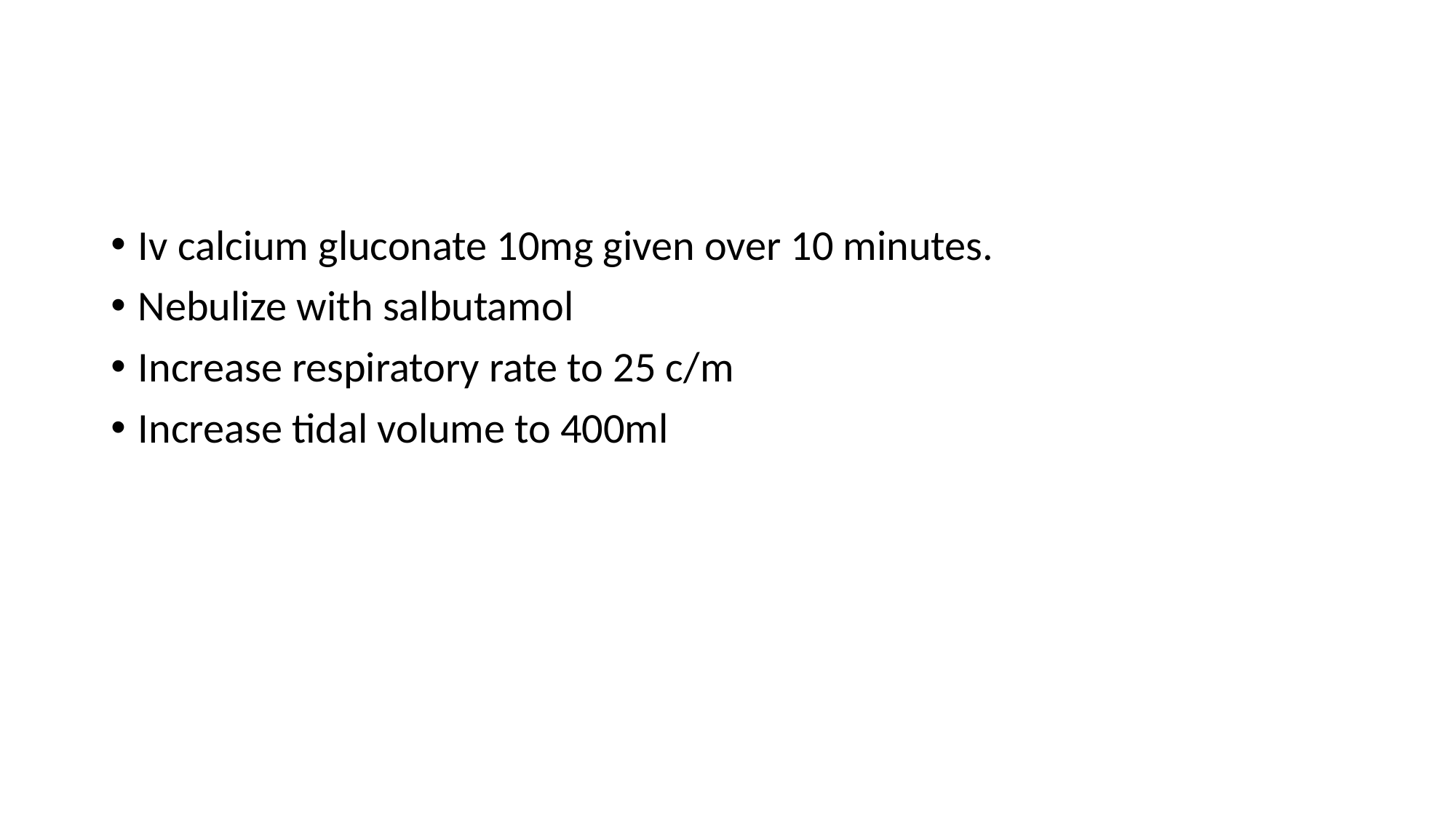

#
Iv calcium gluconate 10mg given over 10 minutes.
Nebulize with salbutamol
Increase respiratory rate to 25 c/m
Increase tidal volume to 400ml